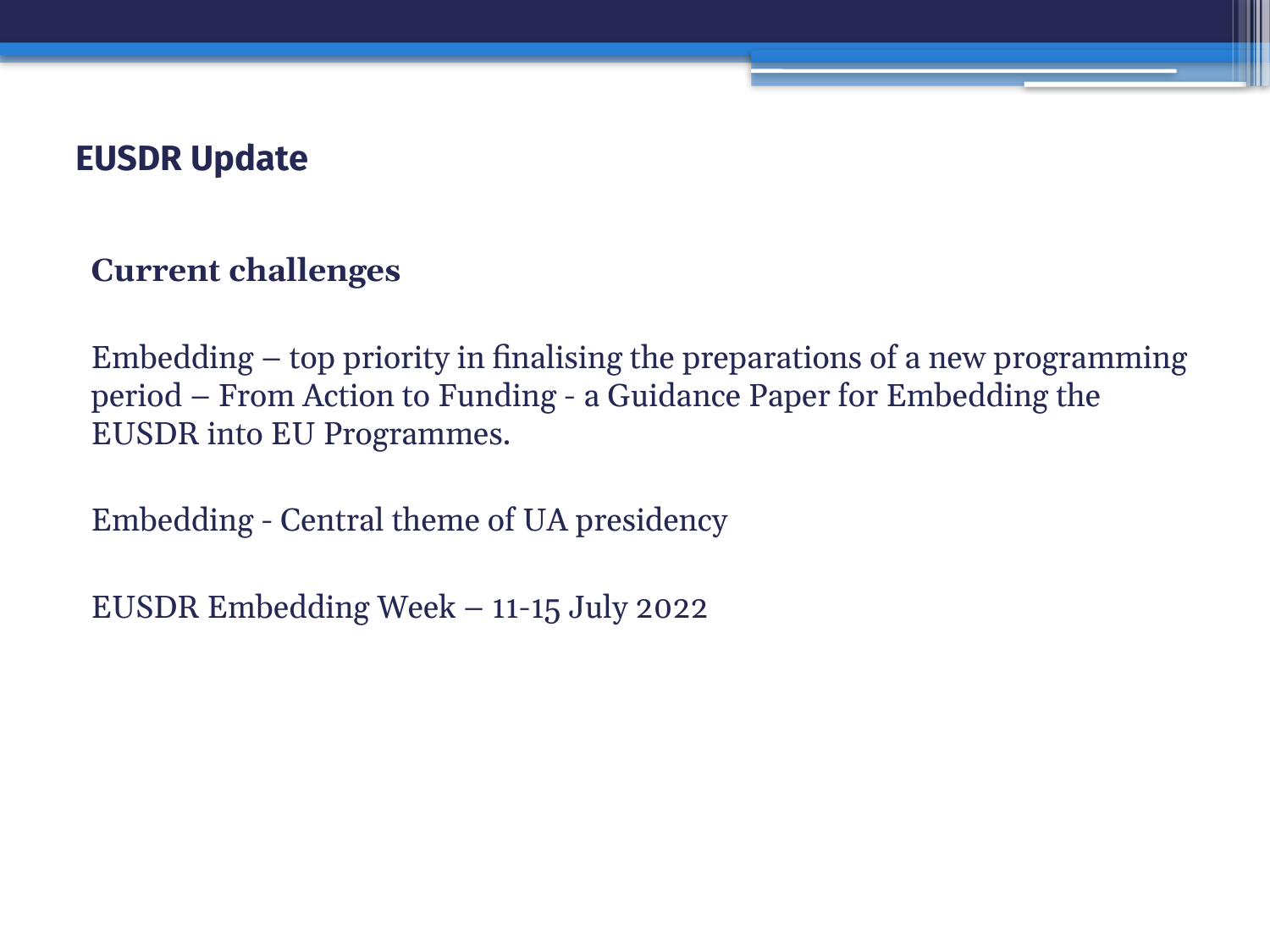

# EUSDR Update

Current challenges

Embedding – top priority in finalising the preparations of a new programming period – From Action to Funding - a Guidance Paper for Embedding the EUSDR into EU Programmes.

Embedding - Central theme of UA presidency

EUSDR Embedding Week – 11-15 July 2022